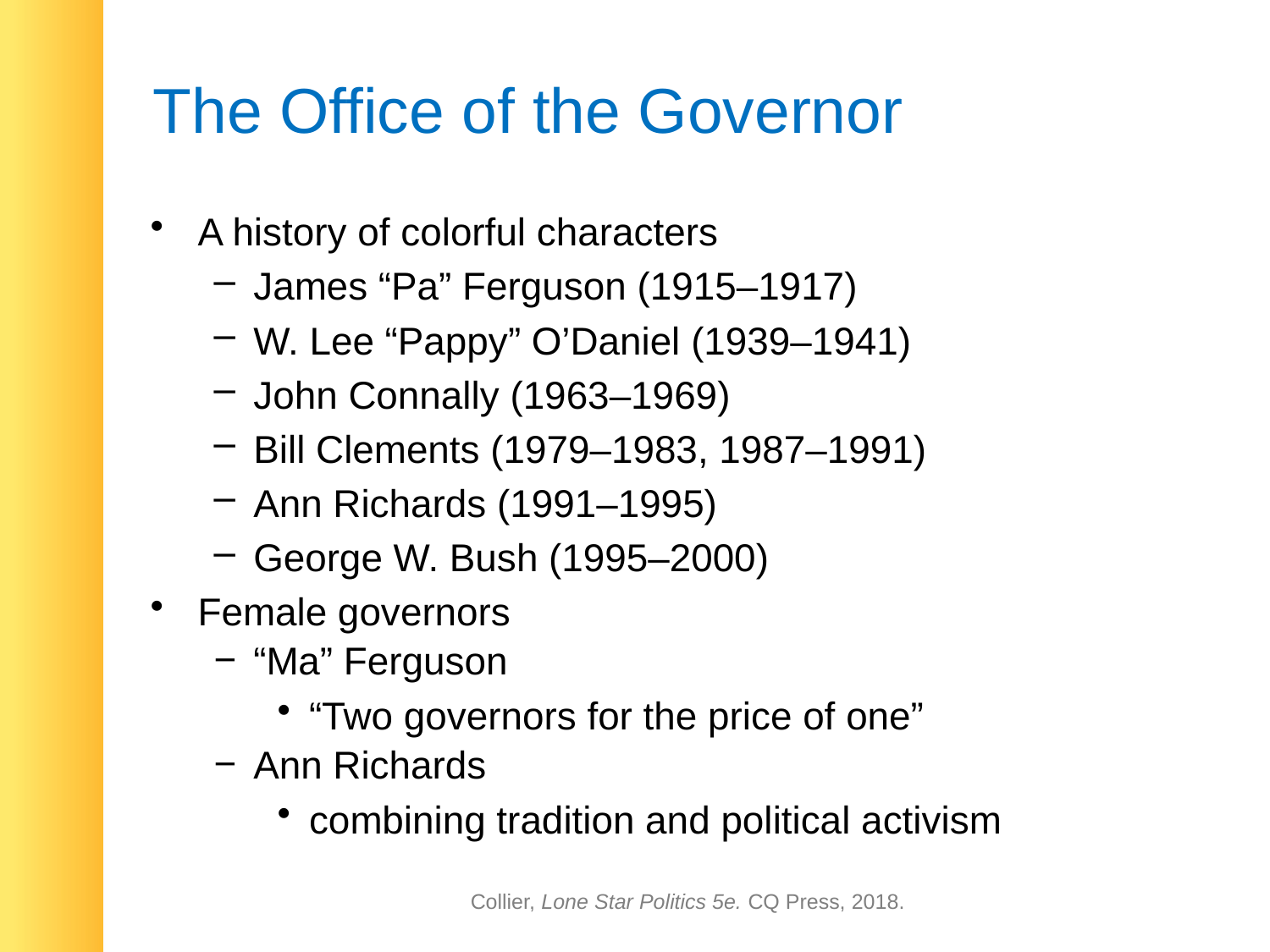

# The Office of the Governor
A history of colorful characters
James “Pa” Ferguson (1915–1917)
W. Lee “Pappy” O’Daniel (1939–1941)
John Connally (1963–1969)
Bill Clements (1979–1983, 1987–1991)
Ann Richards (1991–1995)
George W. Bush (1995–2000)
Female governors
“Ma” Ferguson
“Two governors for the price of one”
Ann Richards
combining tradition and political activism
Collier, Lone Star Politics 5e. CQ Press, 2018.